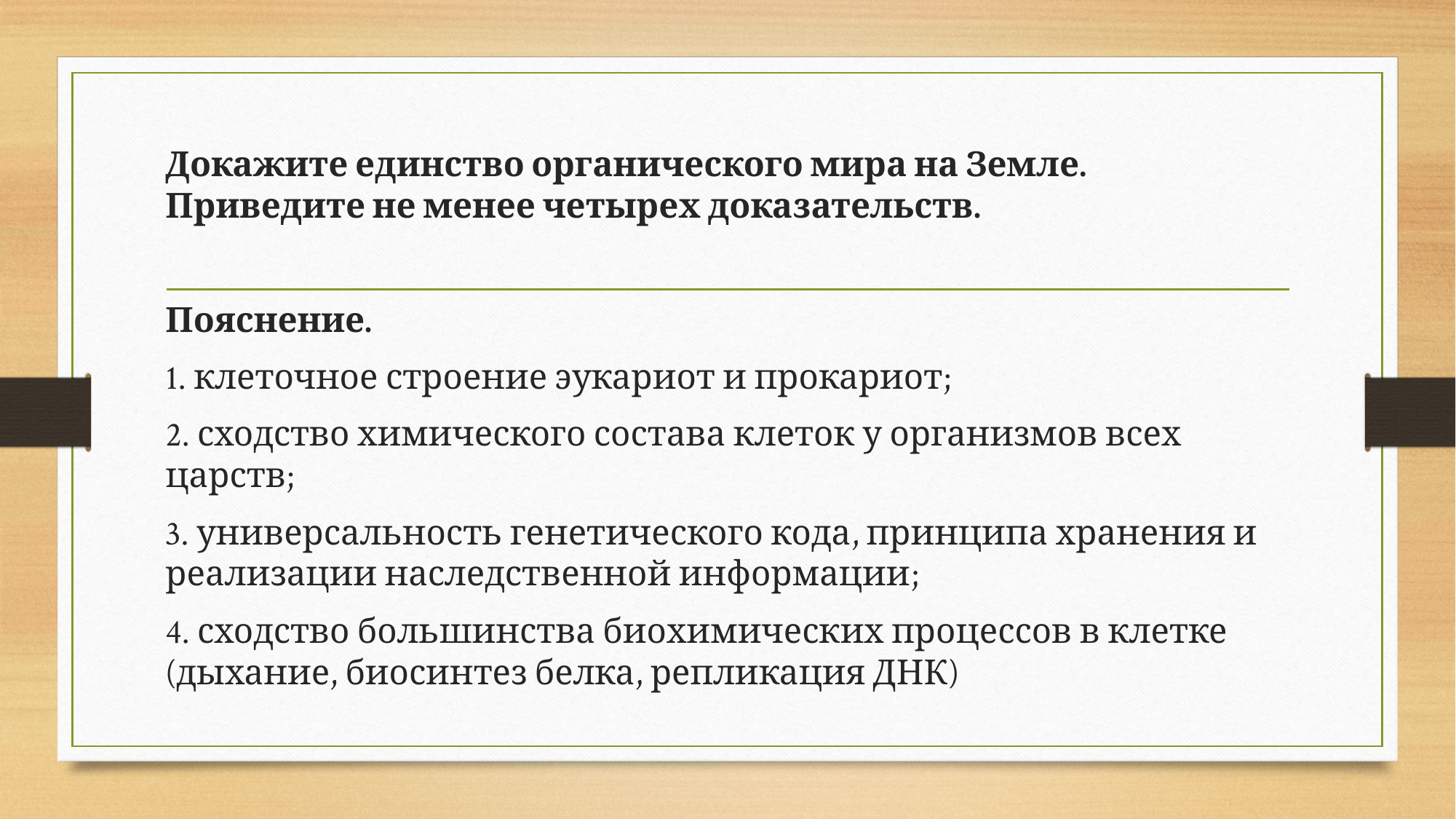

#
Докажите единство органического мира на Земле. Приведите не менее четырех доказательств.

Пояснение.
1. клеточное строение эукариот и прокариот;
2. сходство химического состава клеток у организмов всех царств;
3. универсальность генетического кода, принципа хранения и реализации наследственной информации;
4. сходство большинства биохимических процессов в клетке (дыхание, биосинтез белка, репликация ДНК)